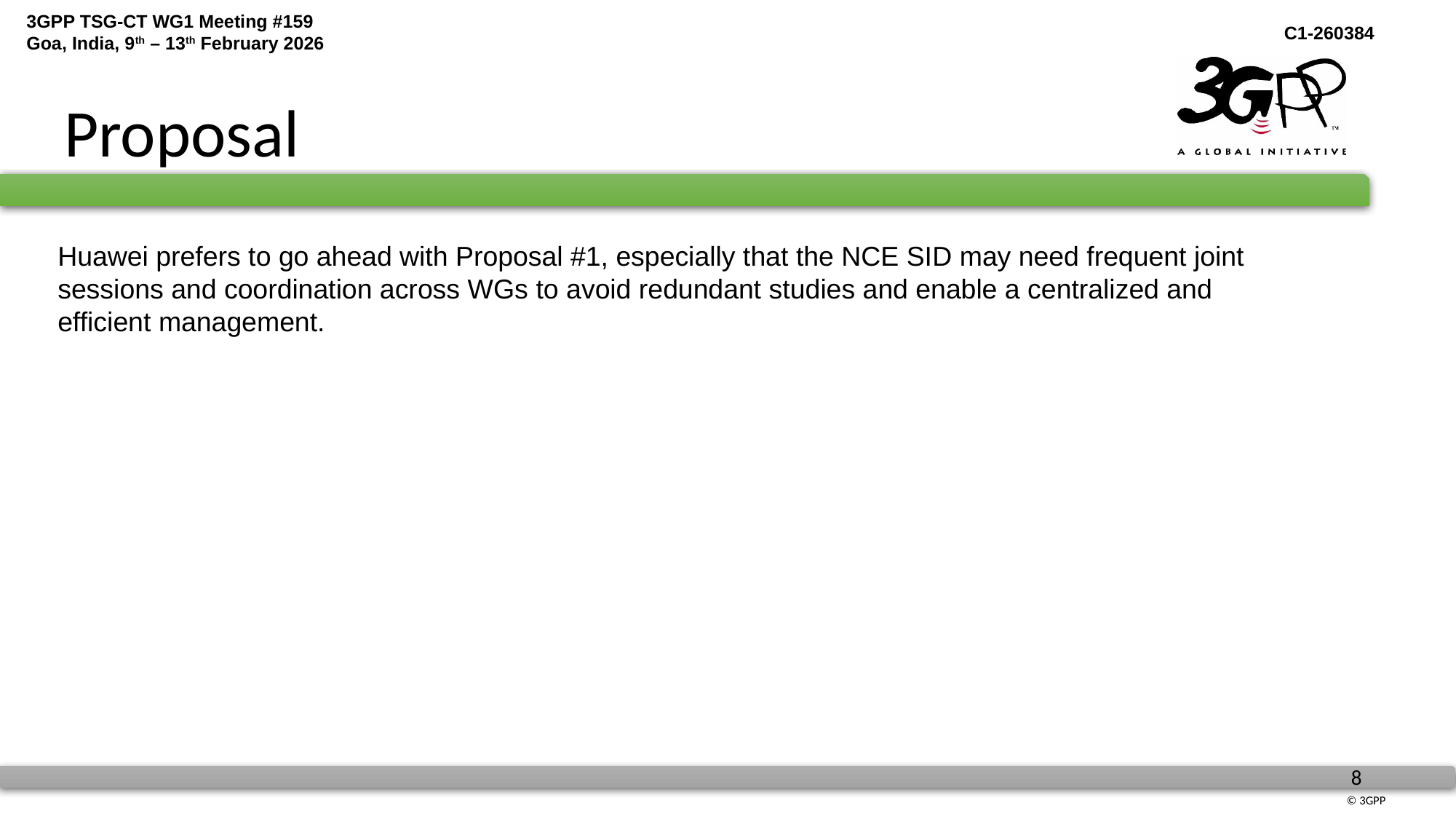

# Proposal
Huawei prefers to go ahead with Proposal #1, especially that the NCE SID may need frequent joint sessions and coordination across WGs to avoid redundant studies and enable a centralized and efficient management.